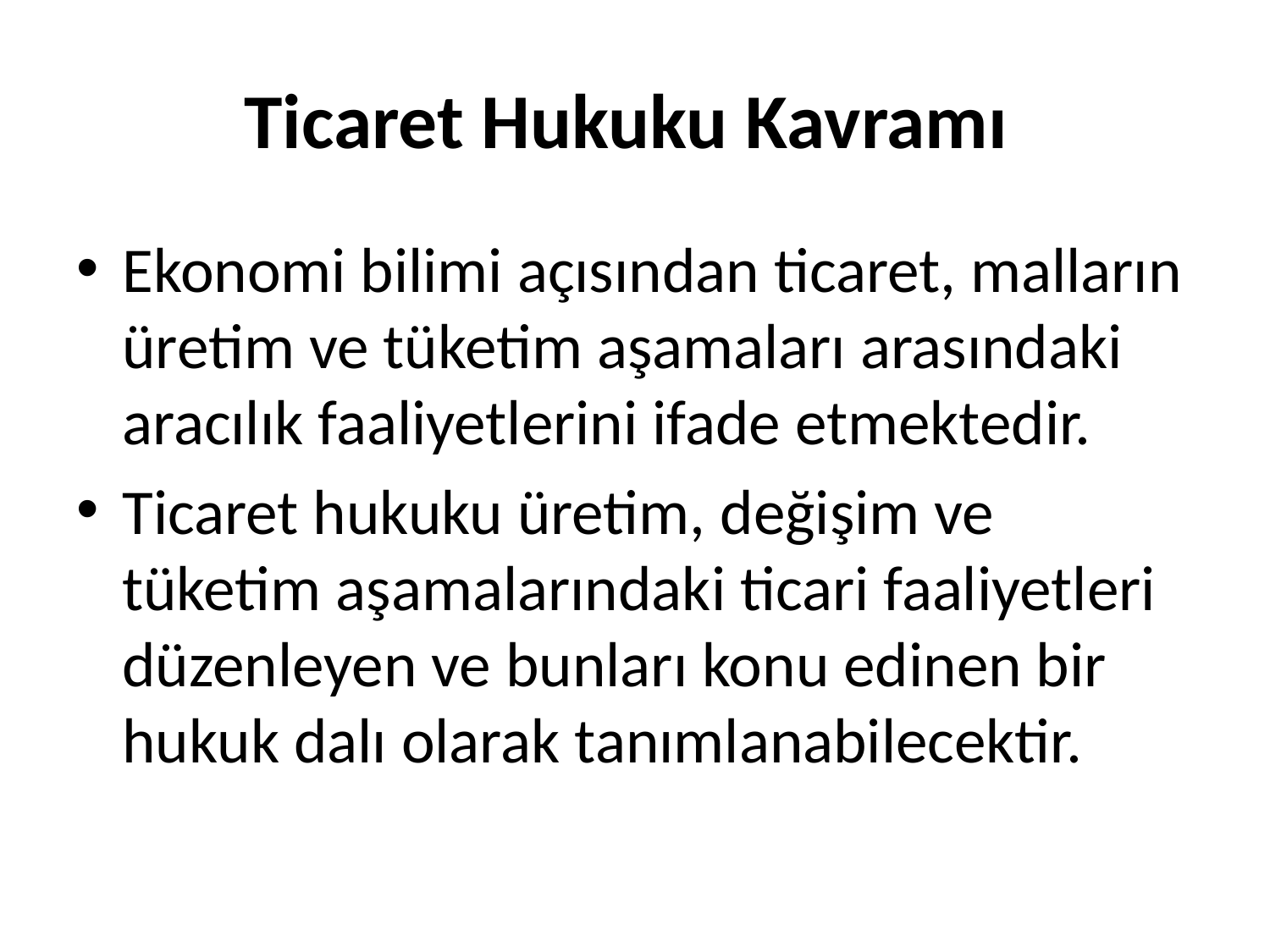

# Ticaret Hukuku Kavramı
Ekonomi bilimi açısından ticaret, malların üretim ve tüketim aşamaları arasındaki aracılık faaliyetlerini ifade etmektedir.
Ticaret hukuku üretim, değişim ve tüketim aşamalarındaki ticari faaliyetleri düzenleyen ve bunları konu edinen bir hukuk dalı olarak tanımlanabilecektir.